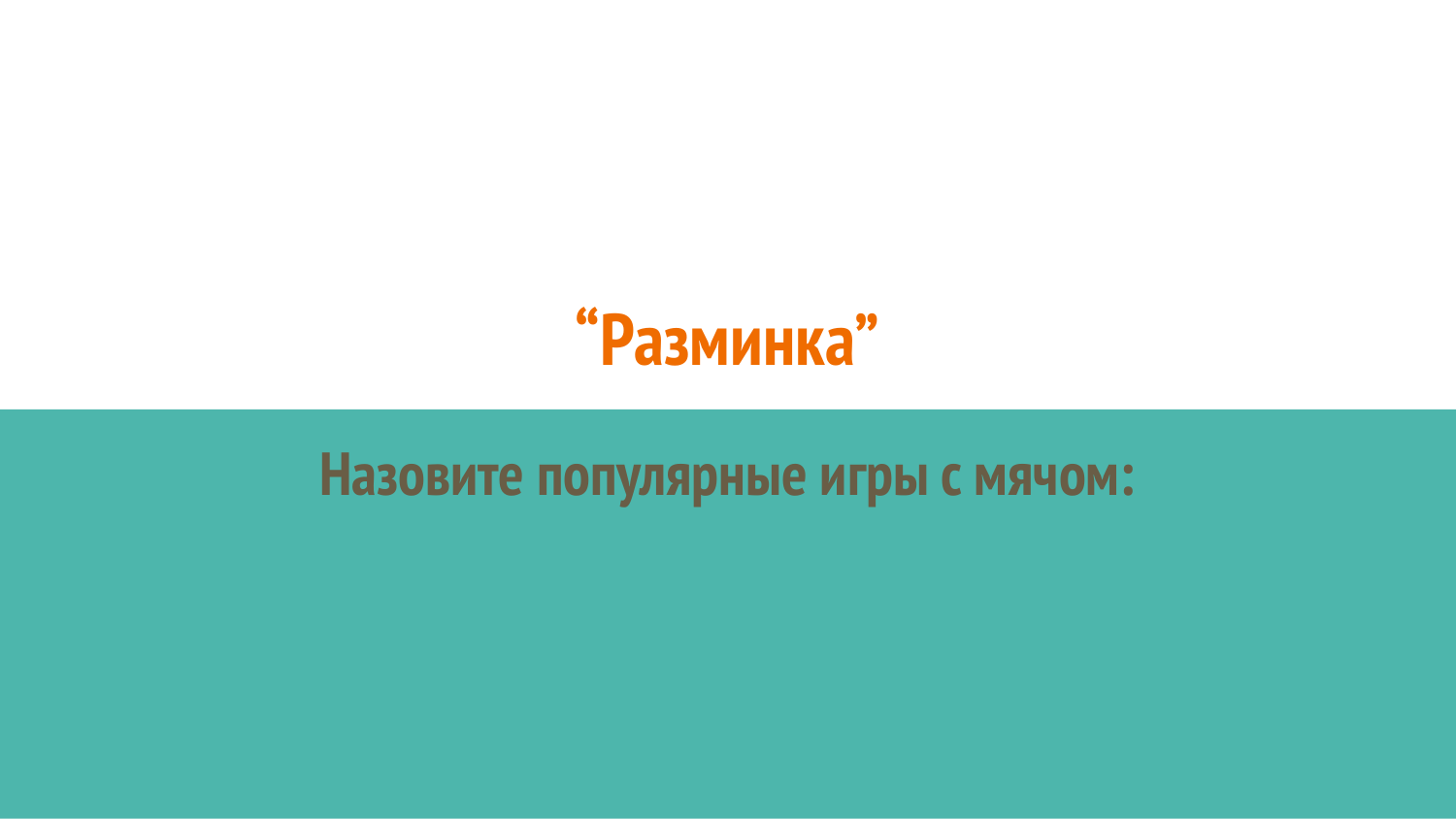

# “Разминка”
Назовите популярные игры с мячом: